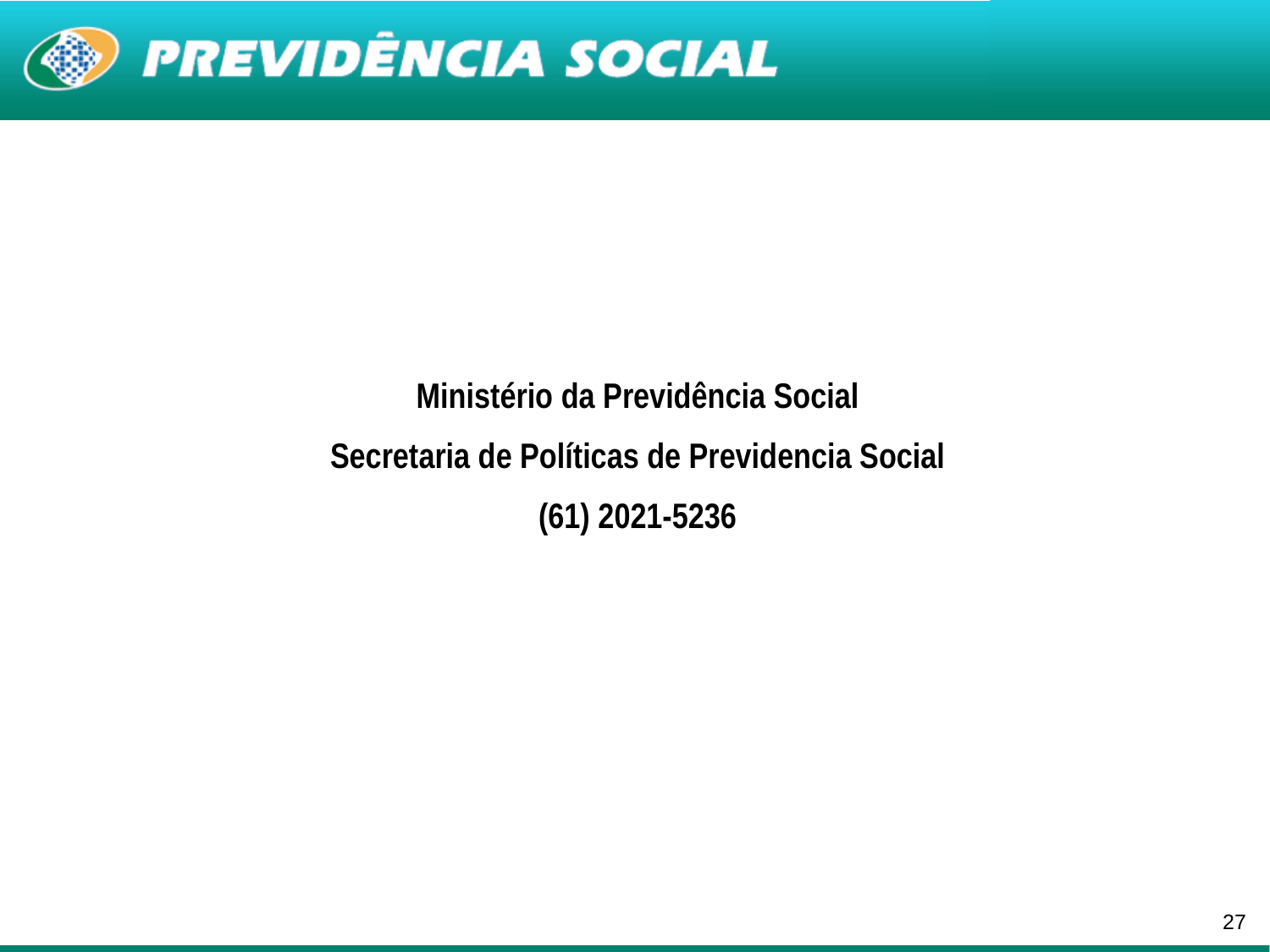

Ministério da Previdência Social
Secretaria de Políticas de Previdencia Social
(61) 2021-5236